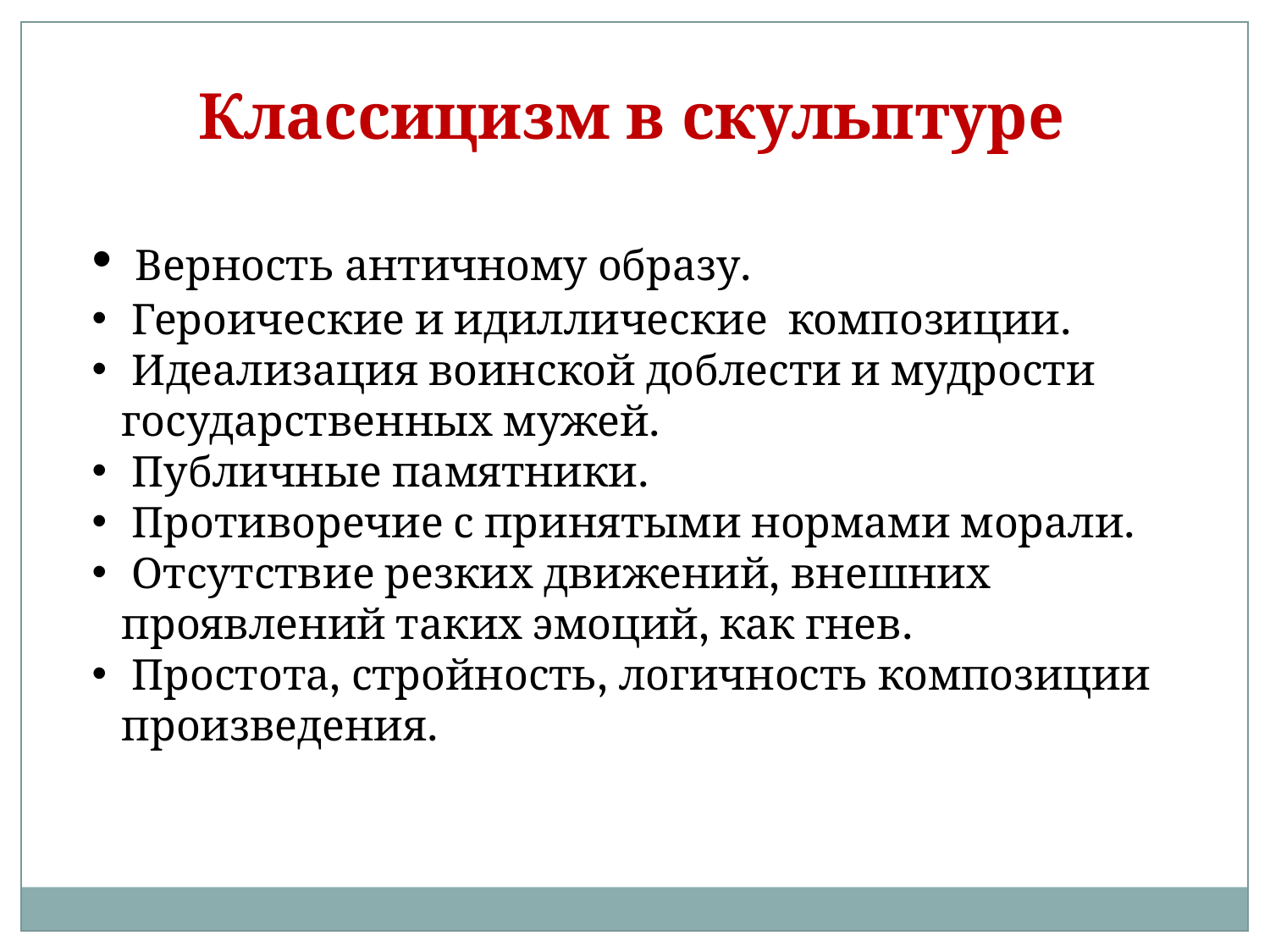

Классицизм в скульптуре
 Верность античному образу.
 Героические и идиллические  композиции.
 Идеализация воинской доблести и мудрости государственных мужей.
 Публичные памятники.
 Противоречие с принятыми нормами морали.
 Отсутствие резких движений, внешних проявлений таких эмоций, как гнев.
 Простота, стройность, логичность композиции произведения.